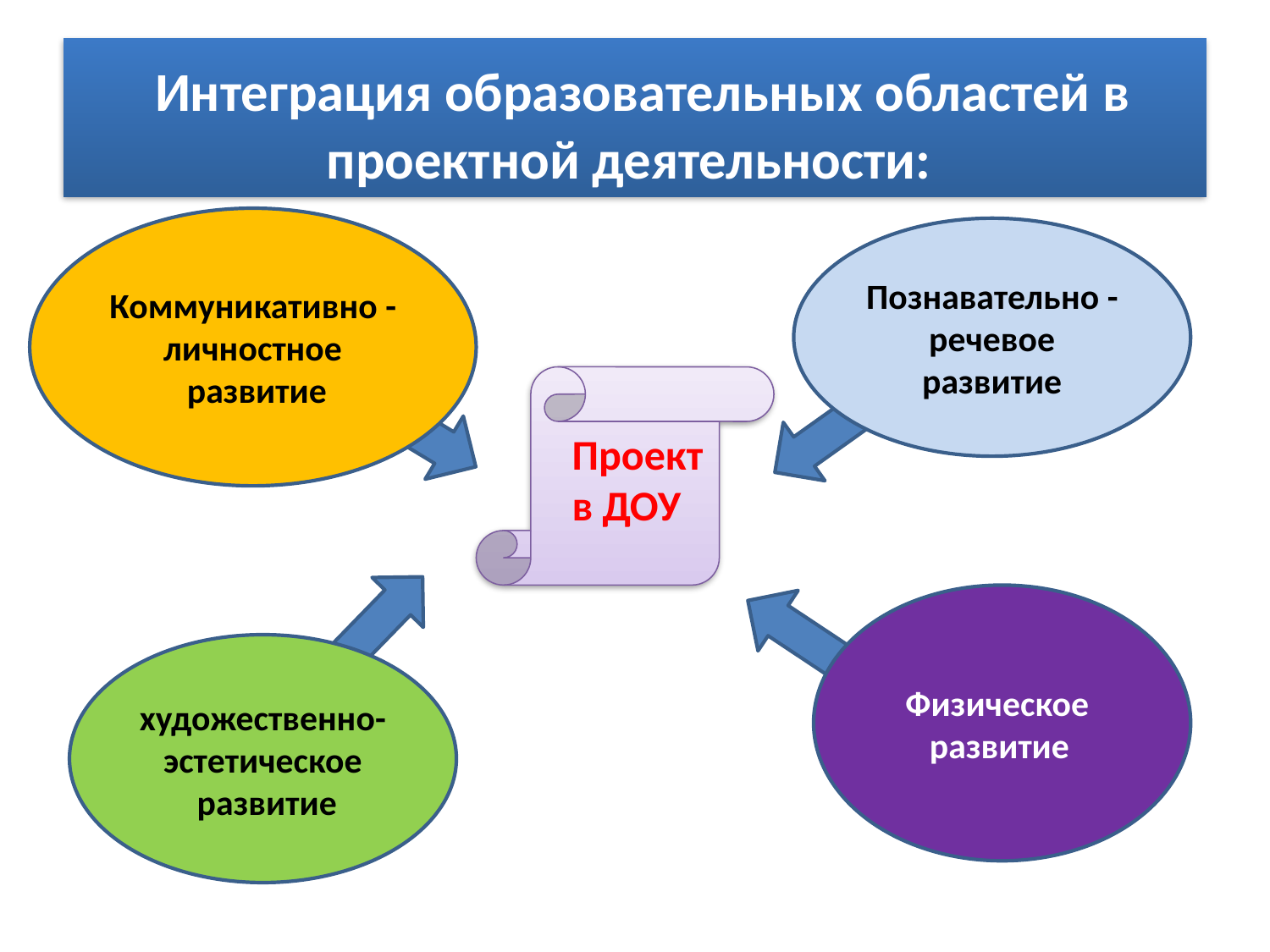

# Интеграция образовательных областей в проектной деятельности:
Коммуникативно - личностное
 развитие
Познавательно -речевое развитие

   Проект
   в ДОУ

   Физическое
      развитие
художественно-эстетическое
 развитие